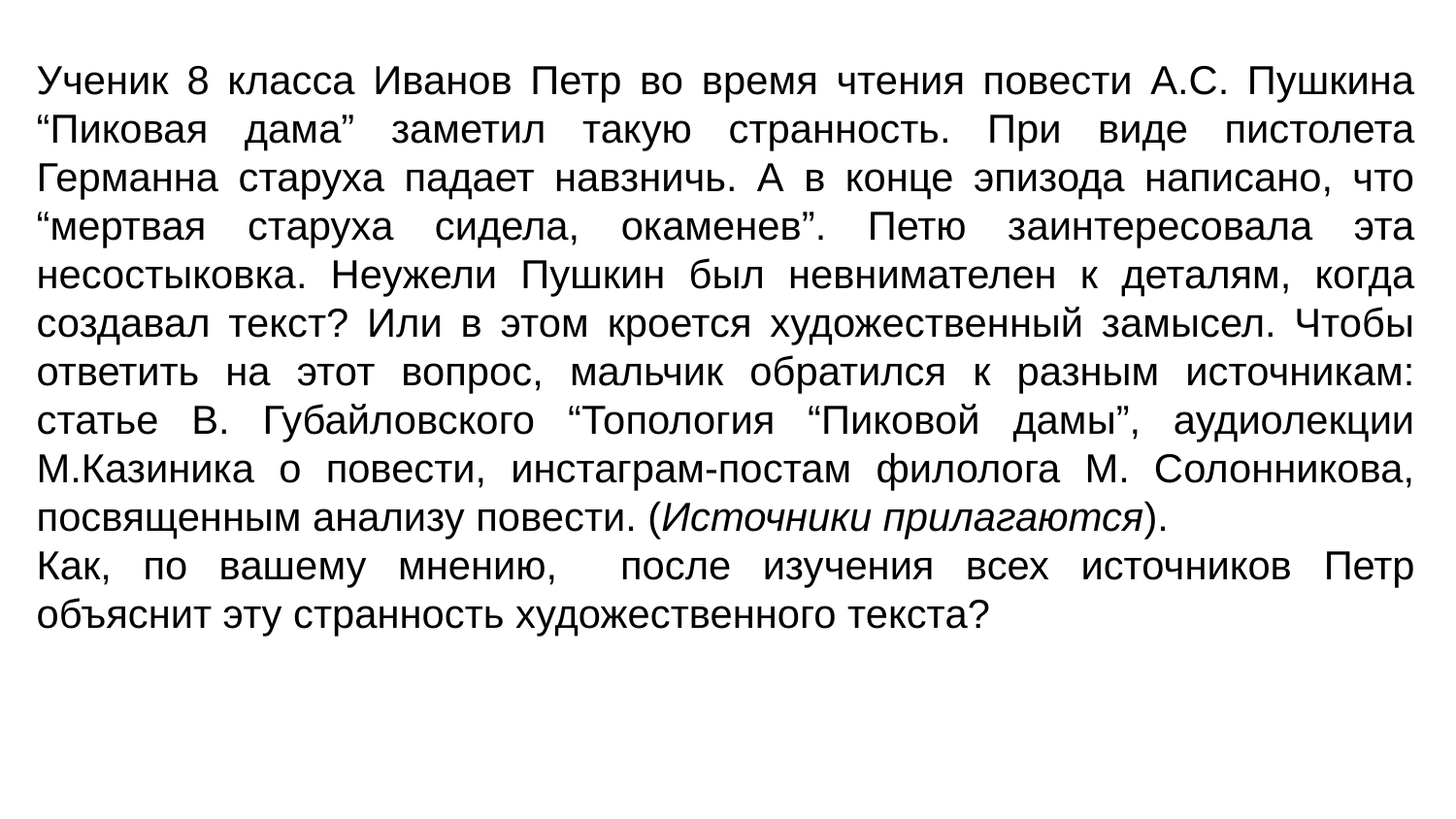

Ученик 8 класса Иванов Петр во время чтения повести А.С. Пушкина “Пиковая дама” заметил такую странность. При виде пистолета Германна старуха падает навзничь. А в конце эпизода написано, что “мертвая старуха сидела, окаменев”. Петю заинтересовала эта несостыковка. Неужели Пушкин был невнимателен к деталям, когда создавал текст? Или в этом кроется художественный замысел. Чтобы ответить на этот вопрос, мальчик обратился к разным источникам: статье В. Губайловского “Топология “Пиковой дамы”, аудиолекции М.Казиника о повести, инстаграм-постам филолога М. Солонникова, посвященным анализу повести. (Источники прилагаются).
Как, по вашему мнению,  после изучения всех источников Петр объяснит эту странность художественного текста?